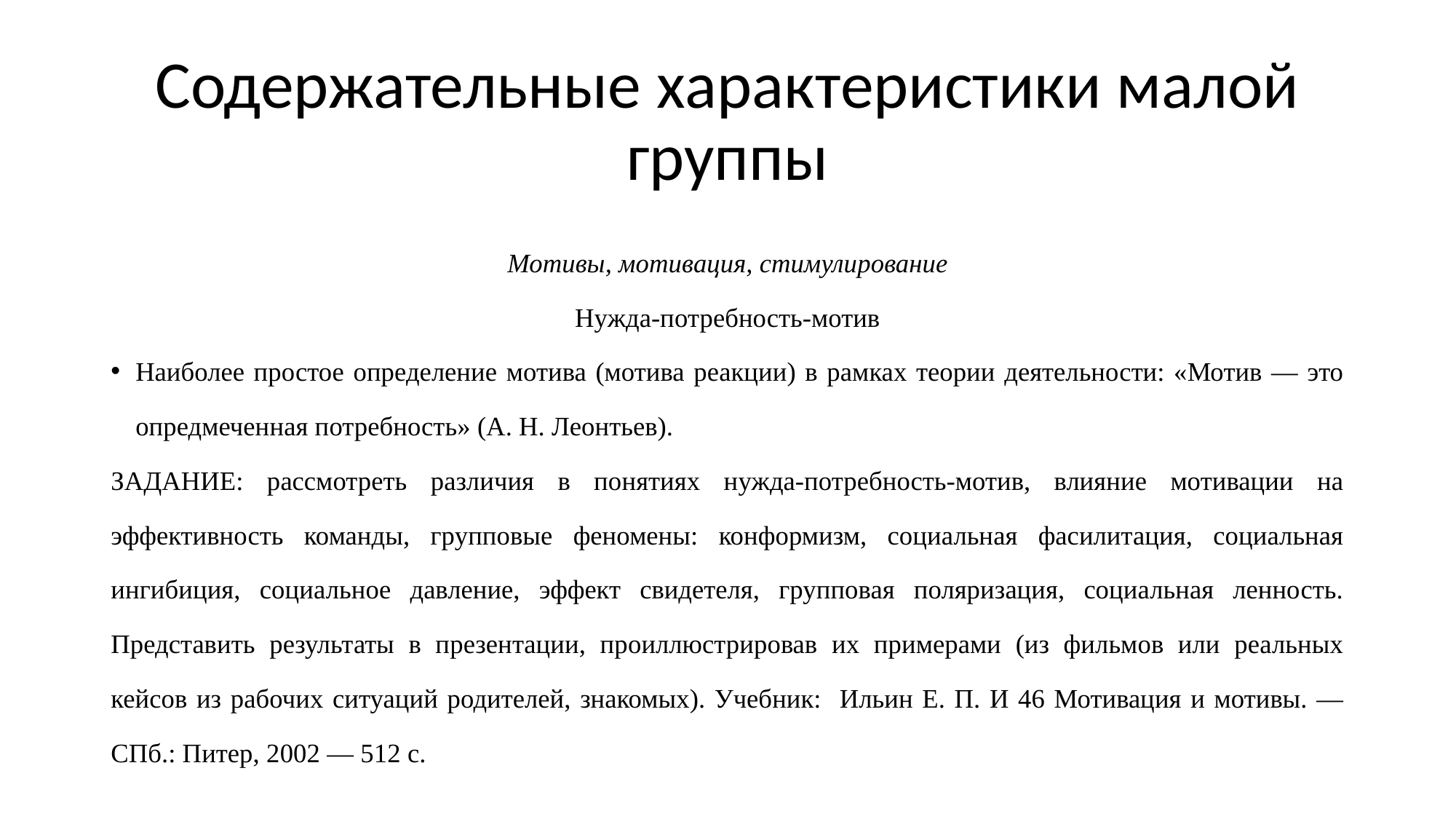

# Содержательные характеристики малой группы
Мотивы, мотивация, стимулирование
Нужда-потребность-мотив
Наиболее простое определение мотива (мотива реакции) в рамках теории деятельности: «Мотив — это опредмеченная потребность» (А. Н. Леонтьев).
ЗАДАНИЕ: рассмотреть различия в понятиях нужда-потребность-мотив, влияние мотивации на эффективность команды, групповые феномены: конформизм, социальная фасилитация, социальная ингибиция, социальное давление, эффект свидетеля, групповая поляризация, социальная ленность. Представить результаты в презентации, проиллюстрировав их примерами (из фильмов или реальных кейсов из рабочих ситуаций родителей, знакомых). Учебник:  Ильин Е. П. И 46 Мотивация и мотивы. — СПб.: Питер, 2002 — 512 с.